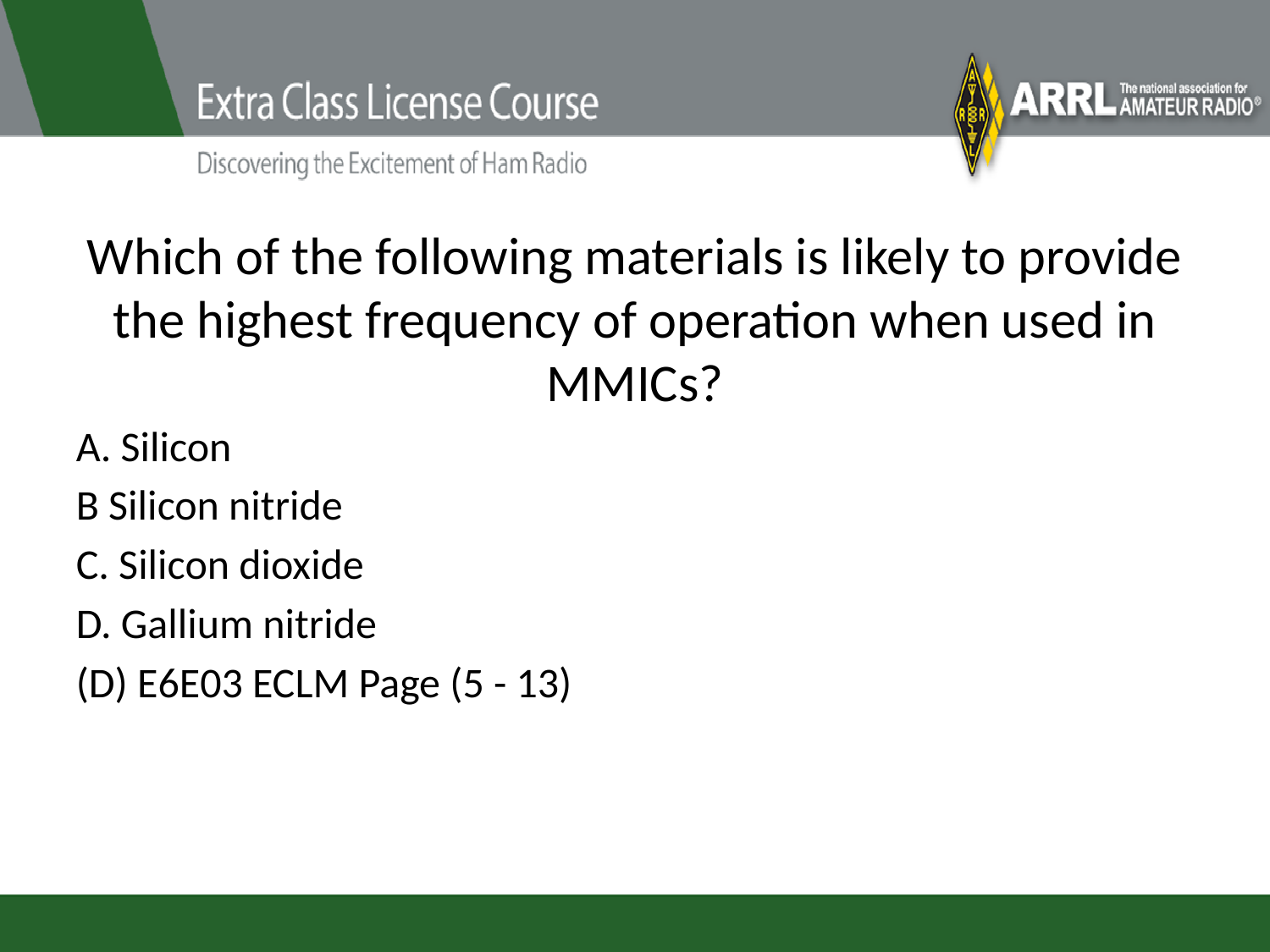

# Which of the following materials is likely to provide the highest frequency of operation when used in MMICs?
A. Silicon
B Silicon nitride
C. Silicon dioxide
D. Gallium nitride
(D) E6E03 ECLM Page (5 - 13)